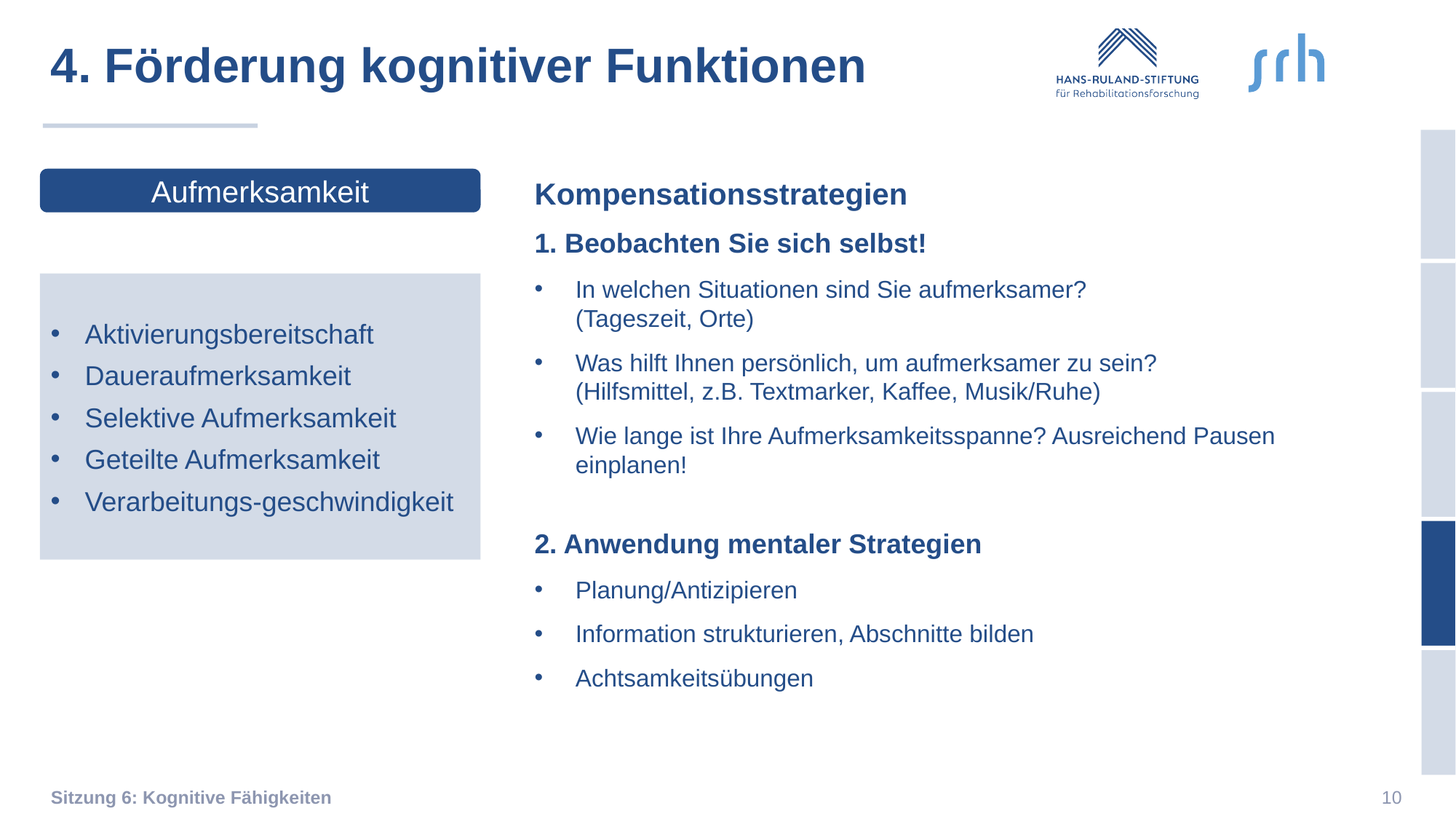

# 4. Förderung kognitiver Funktionen
Aufmerksamkeit
Kompensationsstrategien
1. Beobachten Sie sich selbst!
In welchen Situationen sind Sie aufmerksamer?
(Tageszeit, Orte)
Was hilft Ihnen persönlich, um aufmerksamer zu sein?
(Hilfsmittel, z.B. Textmarker, Kaffee, Musik/Ruhe)
Wie lange ist Ihre Aufmerksamkeitsspanne? Ausreichend Pausen einplanen!
2. Anwendung mentaler Strategien
Planung/Antizipieren
Information strukturieren, Abschnitte bilden
Achtsamkeitsübungen

Aktivierungsbereitschaft
Daueraufmerksamkeit
Selektive Aufmerksamkeit
Geteilte Aufmerksamkeit
Verarbeitungs-geschwindigkeit
10
Sitzung 6: Kognitive Fähigkeiten